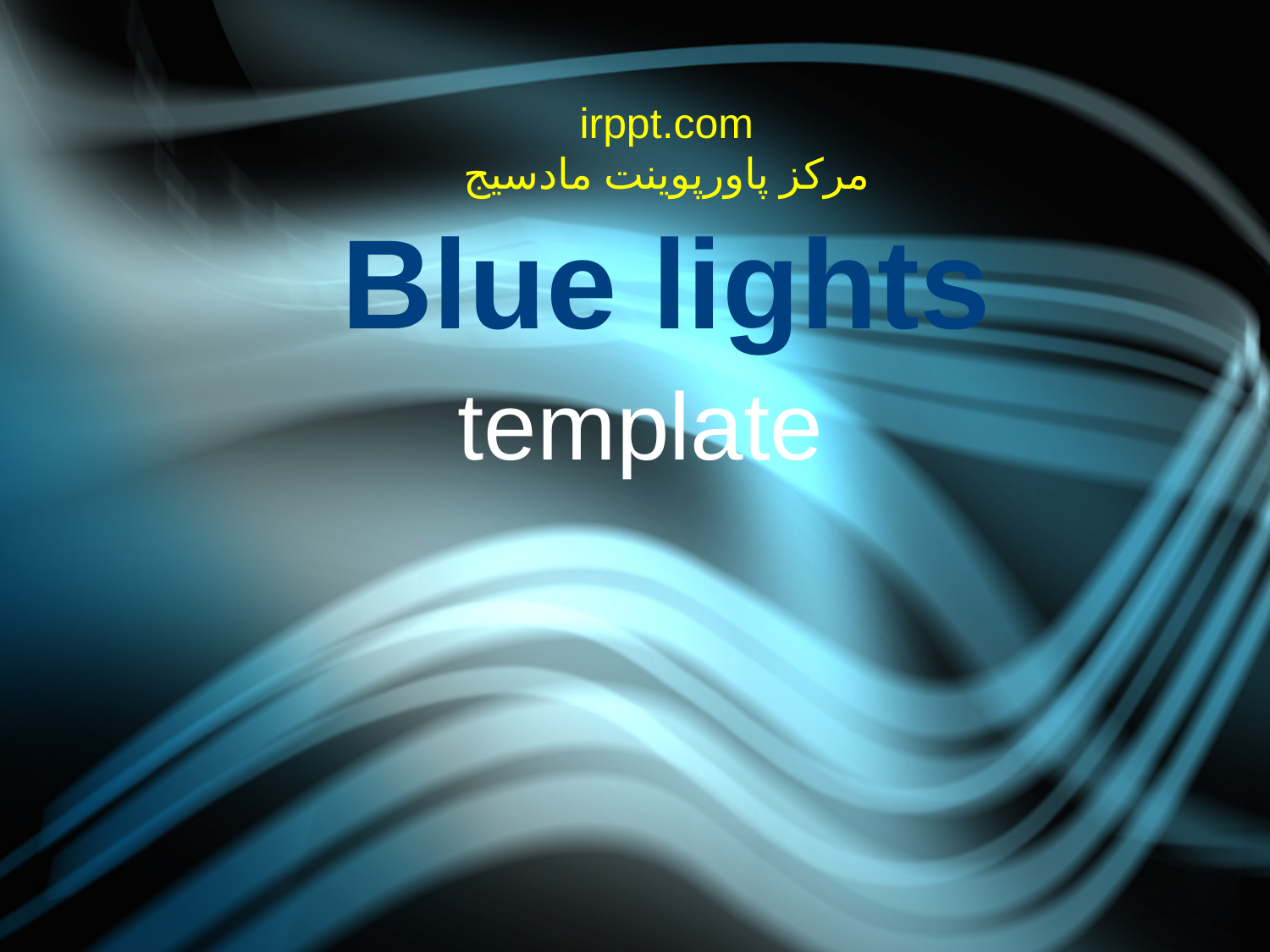

irppt.com
مرکز پاورپوینت مادسیج
# Blue lights

template